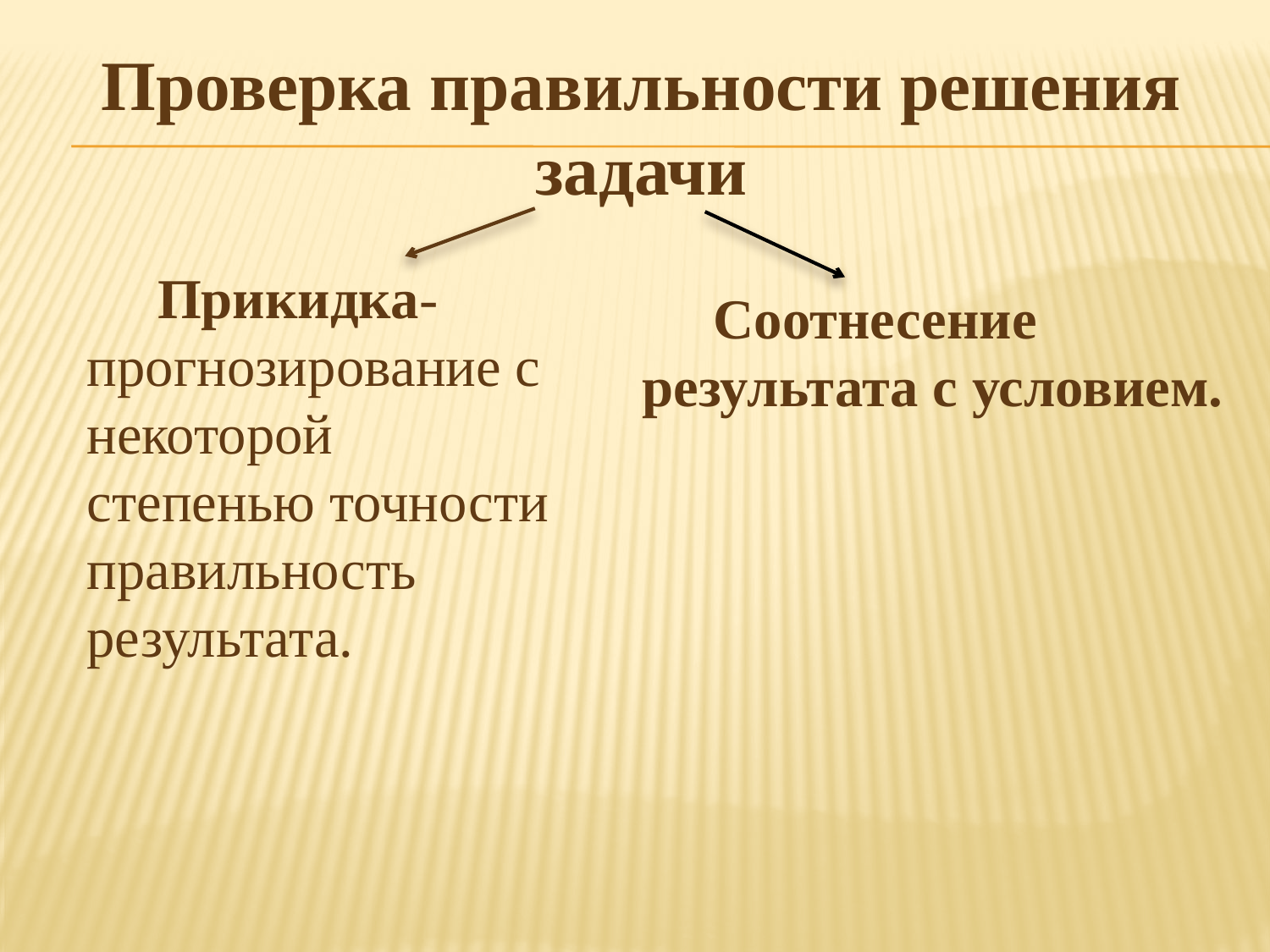

Проверка правильности решения задачи
     Прикидка- прогнозирование с некоторой степенью точности правильность результата.
     Соотнесение результата с условием.